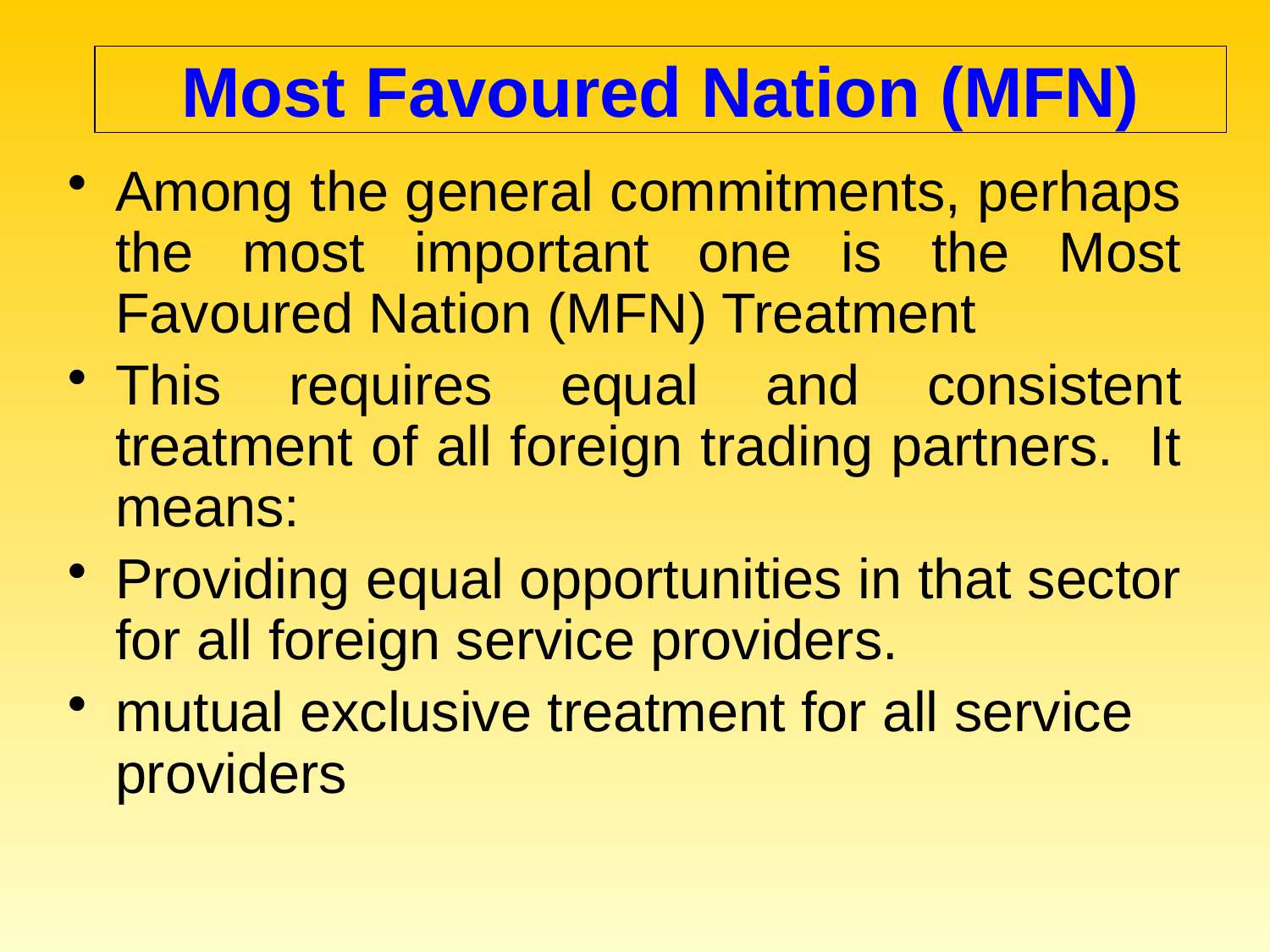

# Most Favoured Nation (MFN)
Among the general commitments, perhaps the most important one is the Most Favoured Nation (MFN) Treatment
This requires equal and consistent treatment of all foreign trading partners.  It means:
Providing equal opportunities in that sector for all foreign service providers.
mutual exclusive treatment for all service providers